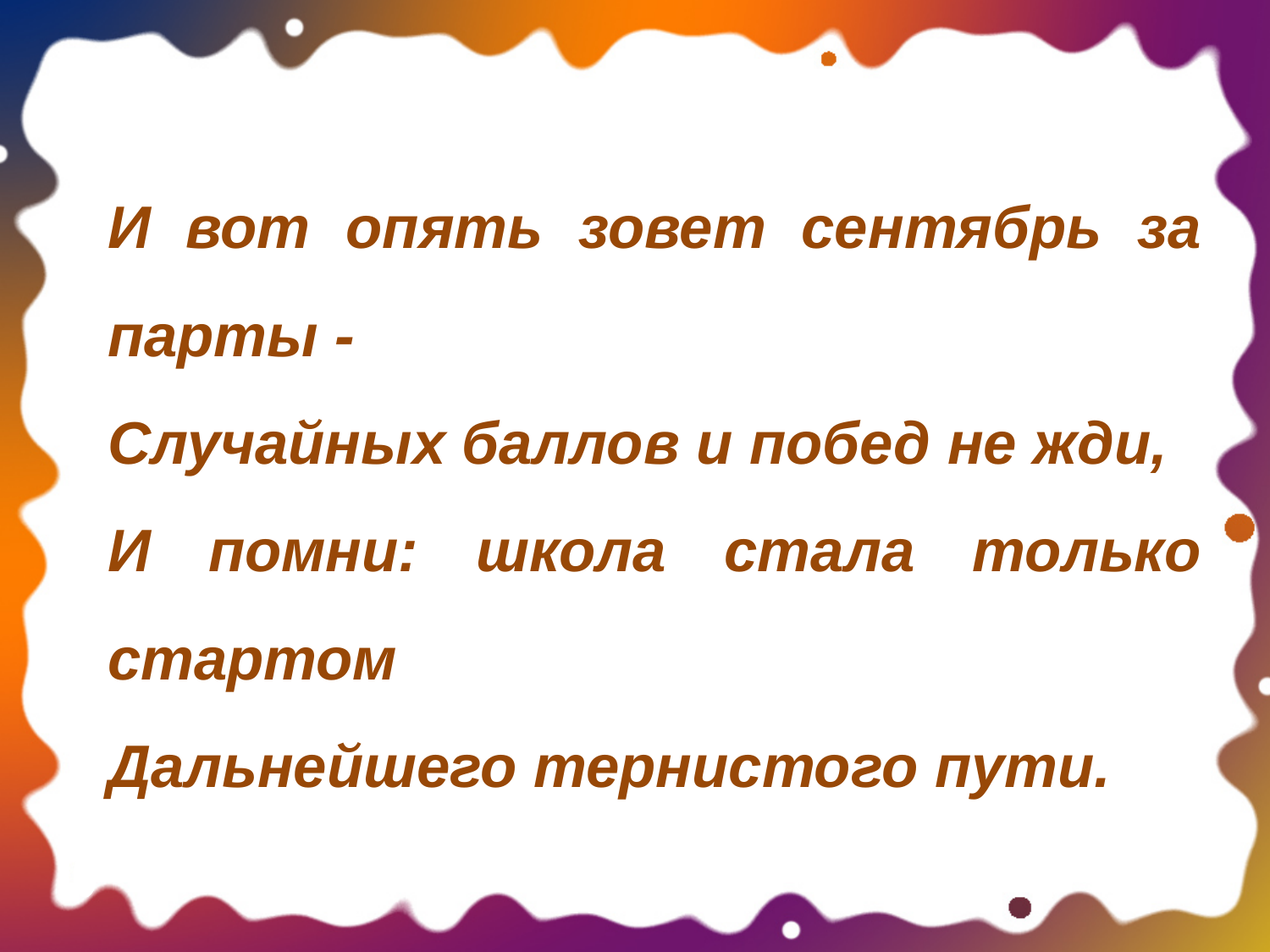

И вот опять зовет сентябрь за парты -
Случайных баллов и побед не жди,
И помни: школа стала только стартом
Дальнейшего тернистого пути.